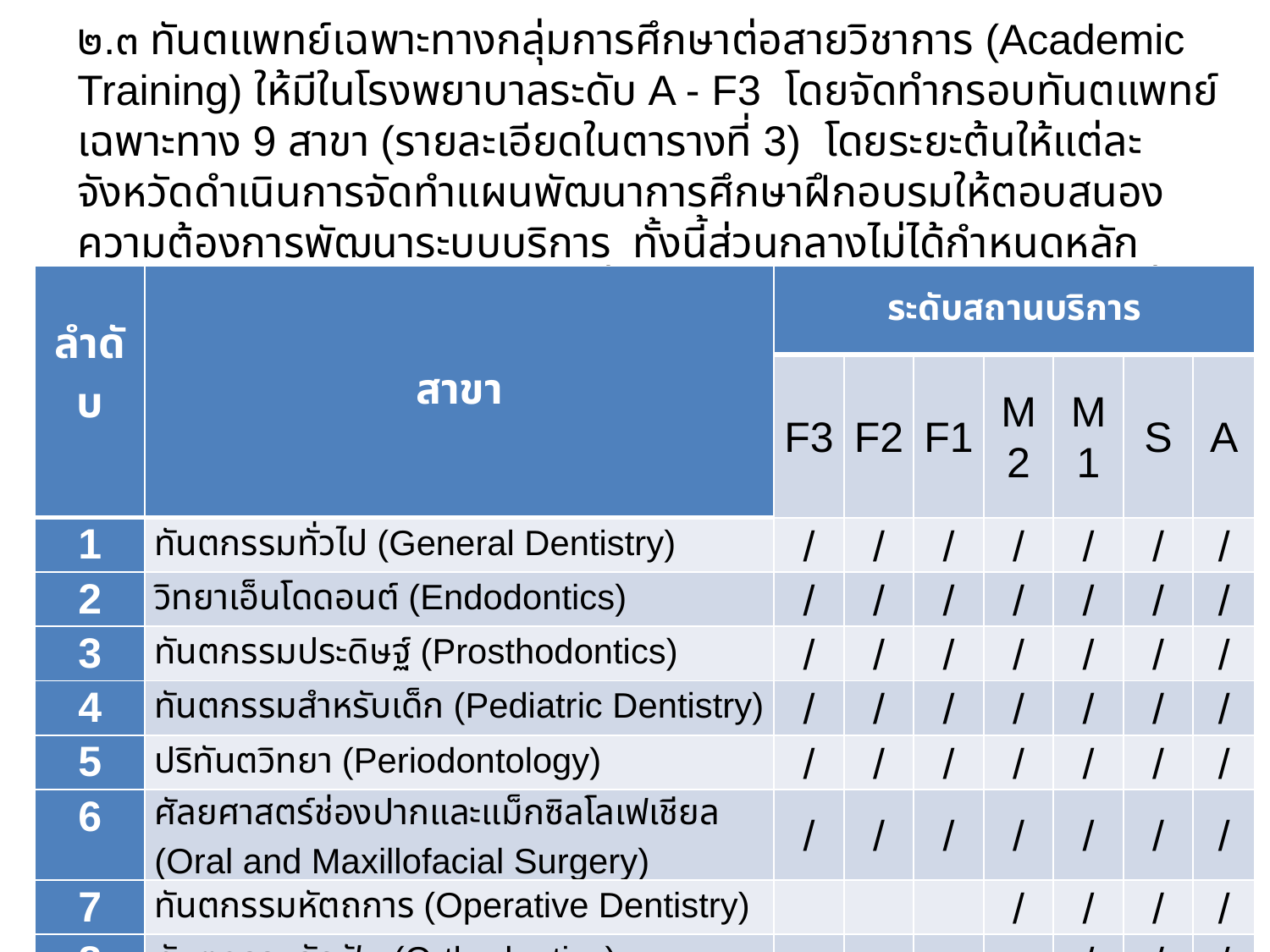

๒.๓ ทันตแพทย์เฉพาะทางกลุ่มการศึกษาต่อสายวิชาการ (Academic Training) ให้มีในโรงพยาบาลระดับ A - F3  โดยจัดทำกรอบทันตแพทย์เฉพาะทาง 9 สาขา (รายละเอียดในตารางที่ 3)  โดยระยะต้นให้แต่ละจังหวัดดำเนินการจัดทำแผนพัฒนาการศึกษาฝึกอบรมให้ตอบสนองความต้องการพัฒนาระบบบริการ  ทั้งนี้ส่วนกลางไม่ได้กำหนดหลักเกณฑ์จัดสรรโควตา  ให้เป็นหน้าที่ของจังหวัดในการบริหารจัดการเพื่อไม่ให้มีการลาศึกษาฝึกอบรมในสาขาที่ซ้ำซ้อนกัน
| ลำดับ | สาขา | ระดับสถานบริการ |  |  |  |  |  |  |
| --- | --- | --- | --- | --- | --- | --- | --- | --- |
|  |  | F3 | F2 | F1 | M2 | M1 | S | A |
| 1 | ทันตกรรมทั่วไป (General Dentistry) | / | / | / | / | / | / | / |
| 2 | วิทยาเอ็นโดดอนต์ (Endodontics) | / | / | / | / | / | / | / |
| 3 | ทันตกรรมประดิษฐ์ (Prosthodontics) | / | / | / | / | / | / | / |
| 4 | ทันตกรรมสำหรับเด็ก (Pediatric Dentistry) | / | / | / | / | / | / | / |
| 5 | ปริทันตวิทยา (Periodontology) | / | / | / | / | / | / | / |
| 6 | ศัลยศาสตร์ช่องปากและแม็กซิลโลเฟเชียล (Oral and Maxillofacial Surgery) | / | / | / | / | / | / | / |
| 7 | ทันตกรรมหัตถการ (Operative Dentistry) |  |  |  | / | / | / | / |
| 8 | ทันตกรรมจัดฟัน (Orthodontics) |  |  |  |  | / | / | / |
| 9 | วิทยาการวินิจฉัยโรคช่องปาก (Oral Diagnostic Sciences) |  |  |  |  |  | / | / |